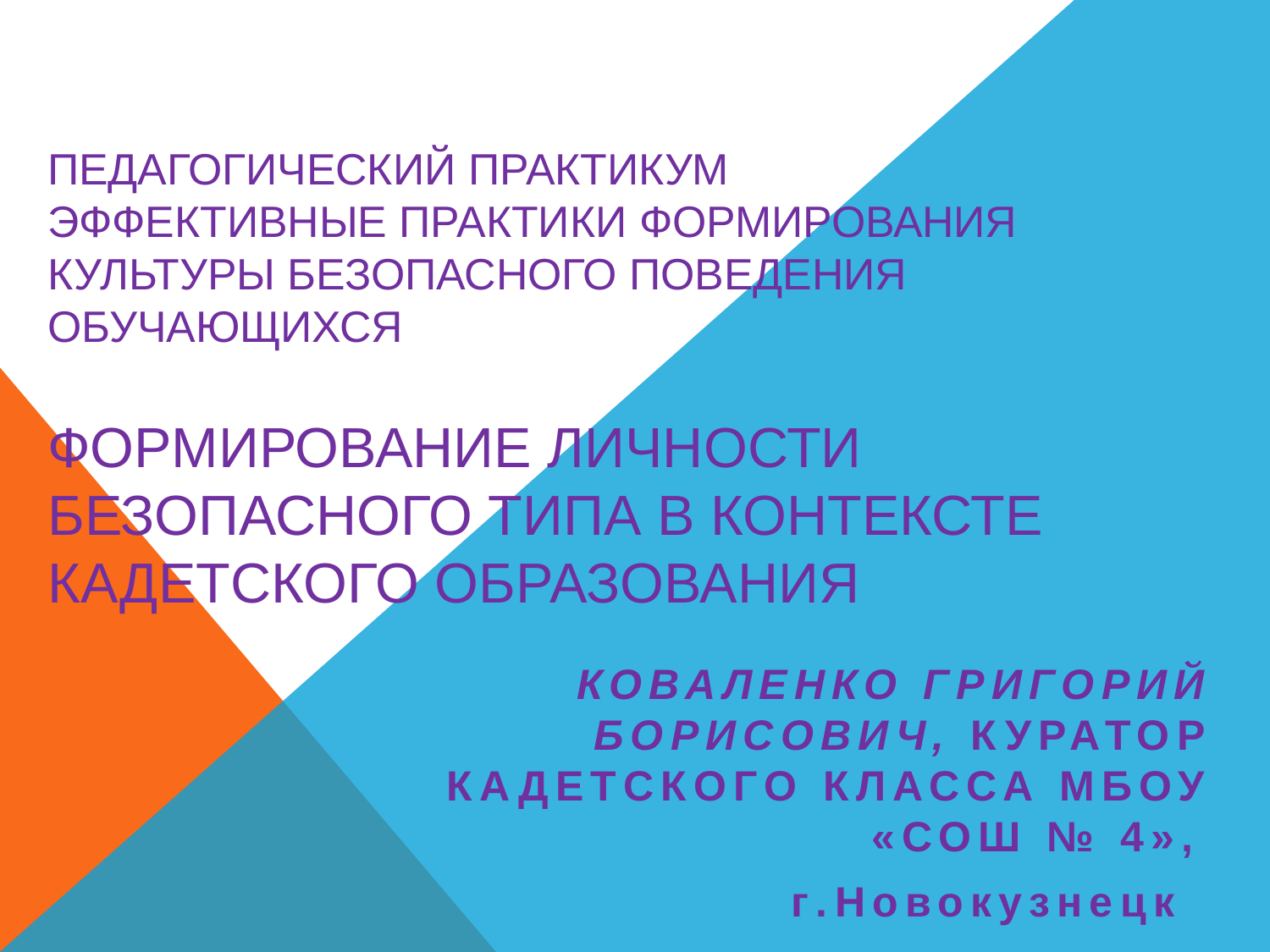

# ПЕДАГОГИЧЕСКИЙ ПРАКТИКУМ Эффективные практики формирования культуры безопасного поведения обучающихся ФОРМИРОВАНИЕ ЛИЧНОСТИ БЕЗОПАСНОГО ТИПА В КОНТЕКСТЕ КАДЕТСКОГО ОБРАЗОВАНИЯ
Коваленко Григорий Борисович, куратор кадетского класса МБОУ «СОШ № 4»,
г.Новокузнецк